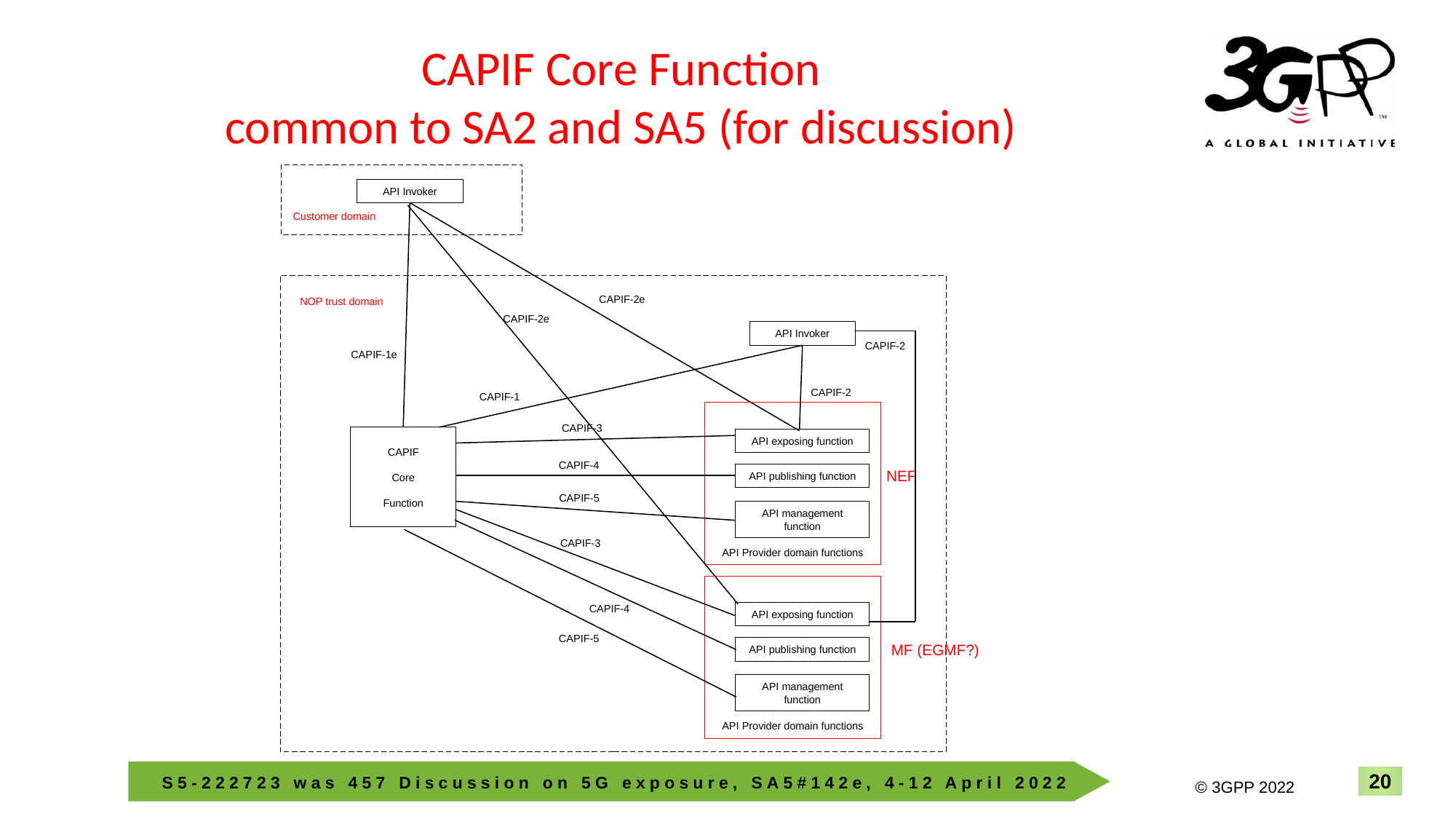

# CAPIF Core Function common to SA2 and SA5 (for discussion)

API Invoker
Customer domain

CAPIF-2e
NOP trust domain
CAPIF-2e
API Invoker
CAPIF-2
CAPIF-1e
CAPIF-2
CAPIF-1

CAPIF-3

CAPIF

Core

Function

API exposing function
CAPIF-4
NEF
API publishing function
CAPIF-5
API management function
CAPIF-3
API Provider domain functions

CAPIF-4
API exposing function
CAPIF-5
MF (EGMF?)
API publishing function
API management function
API Provider domain functions